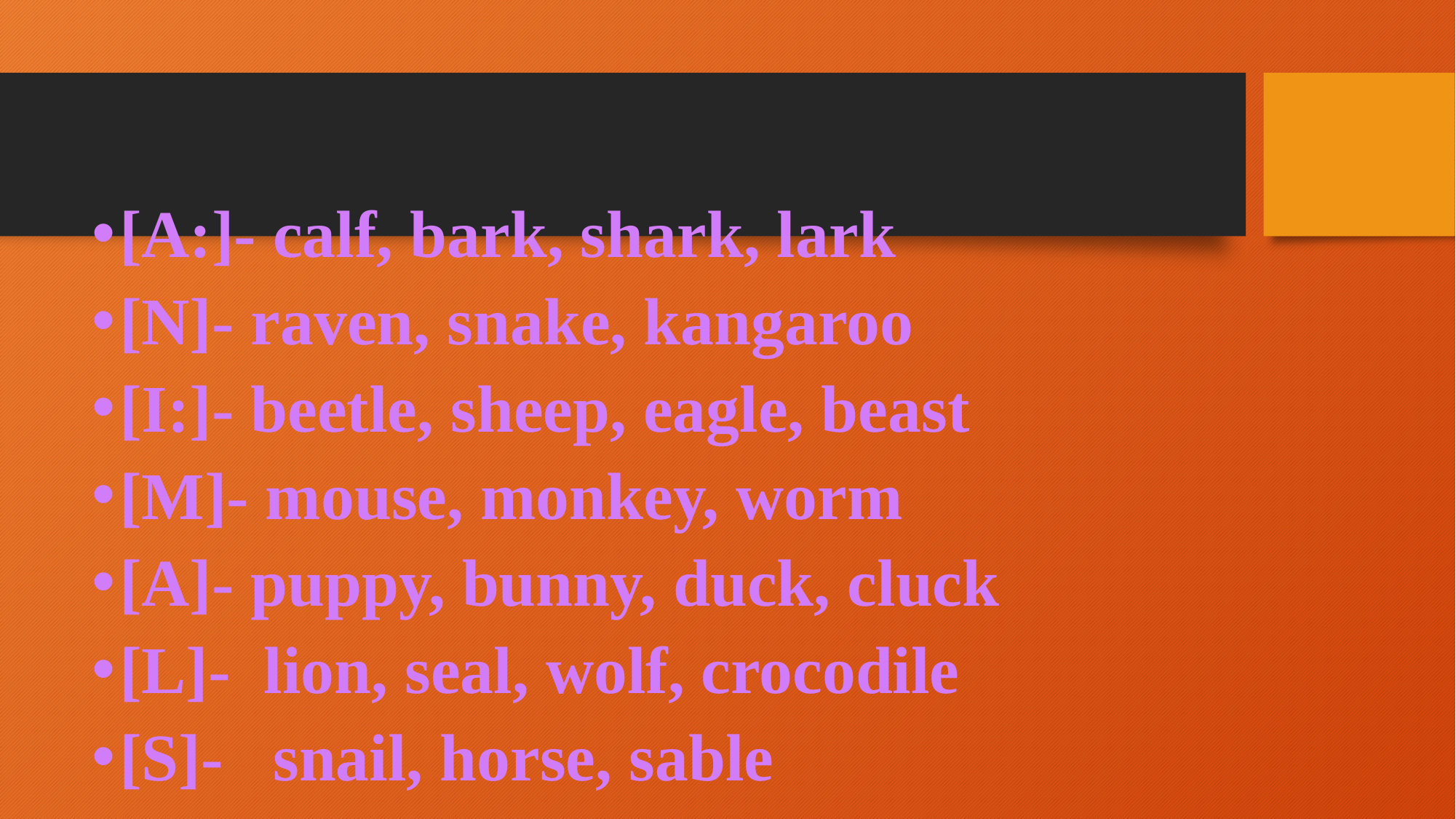

#

[A:]- calf, bark, shark, lark
[N]- raven, snake, kangaroo
[I:]- beetle, sheep, eagle, beast
[M]- mouse, monkey, worm
[A]- puppy, bunny, duck, cluck
[L]-  lion, seal, wolf, crocodile
[S]-   snail, horse, sable